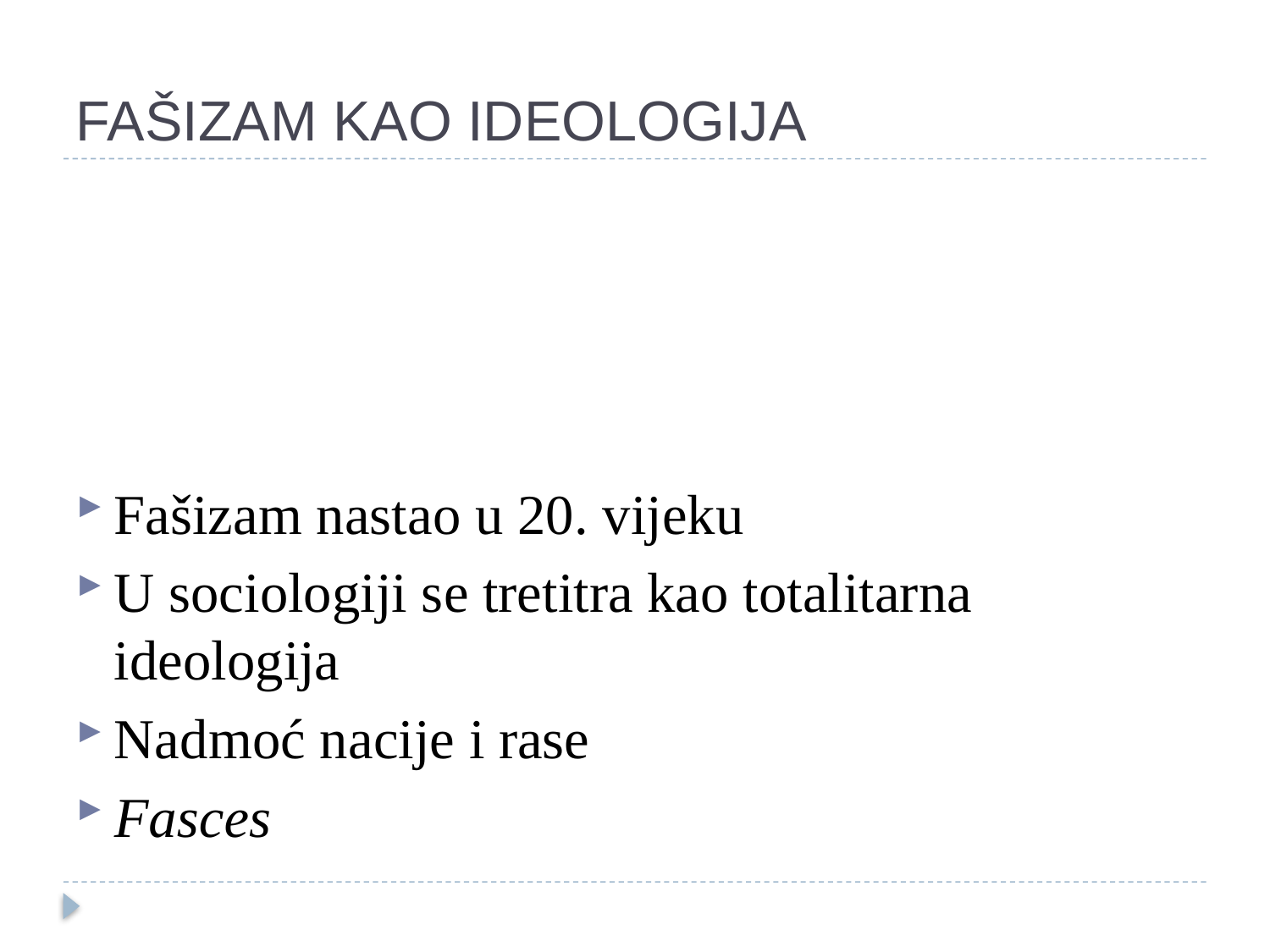

# FAŠIZAM KAO IDEOLOGIJA
Fašizam nastao u 20. vijeku
U sociologiji se tretitra kao totalitarna ideologija
Nadmoć nacije i rase
Fasces